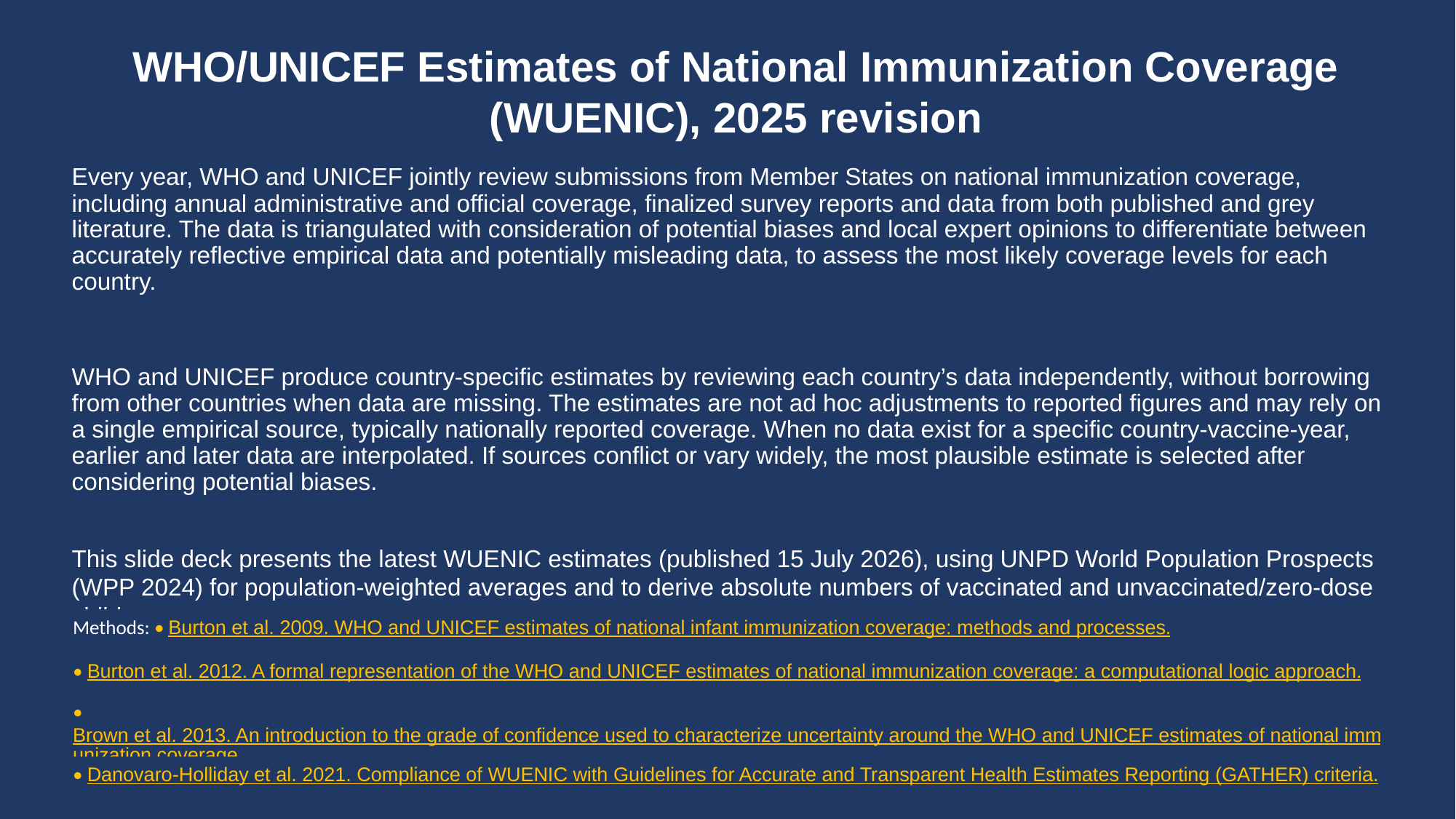

# WHO/UNICEF Estimates of National Immunization Coverage (WUENIC), 2025 revision
Every year, WHO and UNICEF jointly review submissions from Member States on national immunization coverage, including annual administrative and official coverage, finalized survey reports and data from both published and grey literature. The data is triangulated with consideration of potential biases and local expert opinions to differentiate between accurately reflective empirical data and potentially misleading data, to assess the most likely coverage levels for each country.

WHO and UNICEF produce country-specific estimates by reviewing each country’s data independently, without borrowing from other countries when data are missing. The estimates are not ad hoc adjustments to reported figures and may rely on a single empirical source, typically nationally reported coverage. When no data exist for a specific country-vaccine-year, earlier and later data are interpolated. If sources conflict or vary widely, the most plausible estimate is selected after considering potential biases.

This slide deck presents the latest WUENIC estimates (published 15 July 2026), using UNPD World Population Prospects (WPP 2024) for population-weighted averages and to derive absolute numbers of vaccinated and unvaccinated/zero-dose children.
Methods: • Burton et al. 2009. WHO and UNICEF estimates of national infant immunization coverage: methods and processes.
• Burton et al. 2012. A formal representation of the WHO and UNICEF estimates of national immunization coverage: a computational logic approach.
• Brown et al. 2013. An introduction to the grade of confidence used to characterize uncertainty around the WHO and UNICEF estimates of national immunization coverage.
• Danovaro-Holliday et al. 2021. Compliance of WUENIC with Guidelines for Accurate and Transparent Health Estimates Reporting (GATHER) criteria.